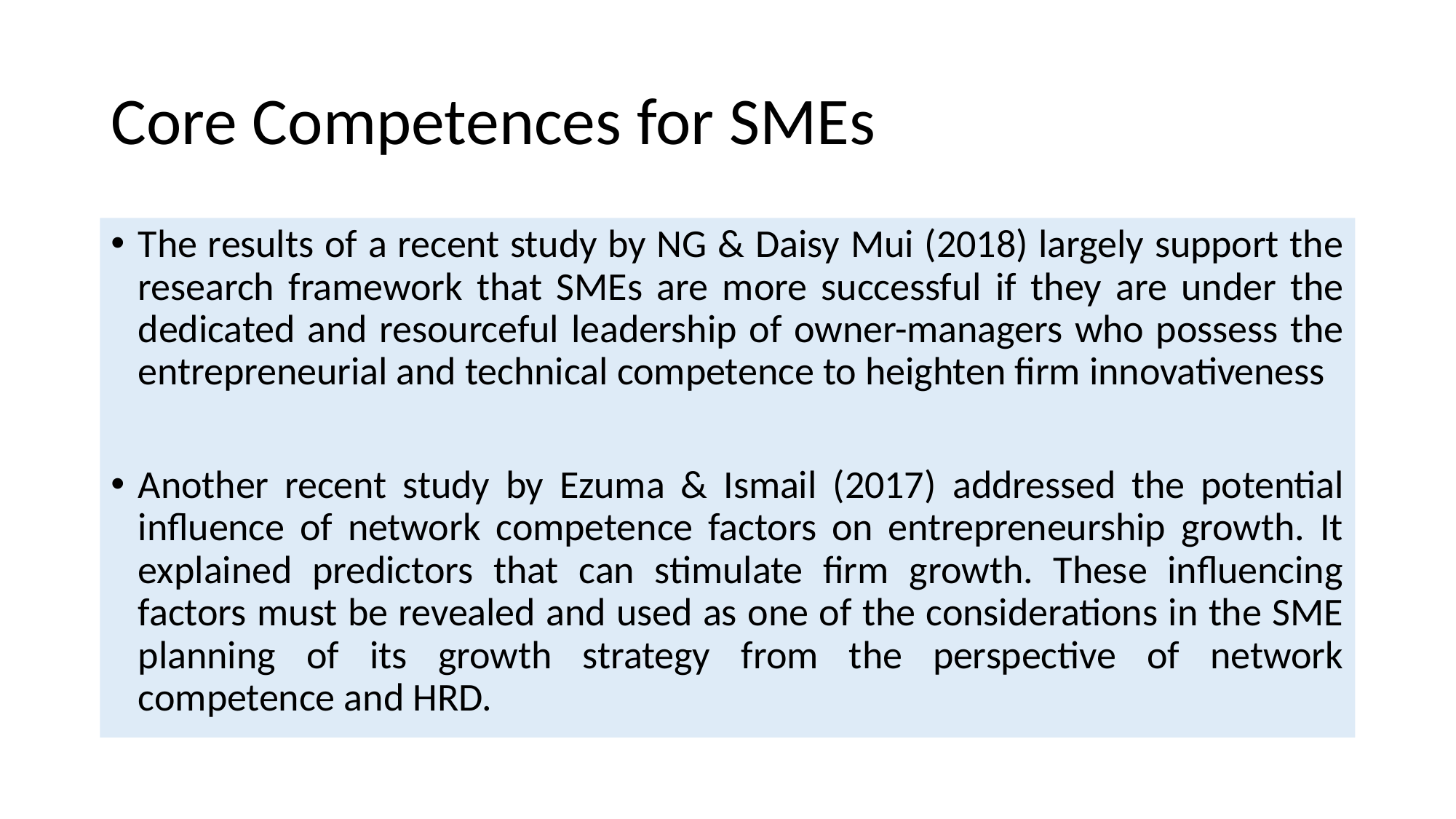

# Core Competences for SMEs
The results of a recent study by NG & Daisy Mui (2018) largely support the research framework that SMEs are more successful if they are under the dedicated and resourceful leadership of owner-managers who possess the entrepreneurial and technical competence to heighten firm innovativeness

Another recent study by Ezuma & Ismail (2017) addressed the potential influence of network competence factors on entrepreneurship growth. It explained predictors that can stimulate firm growth. These influencing factors must be revealed and used as one of the considerations in the SME planning of its growth strategy from the perspective of network competence and HRD.